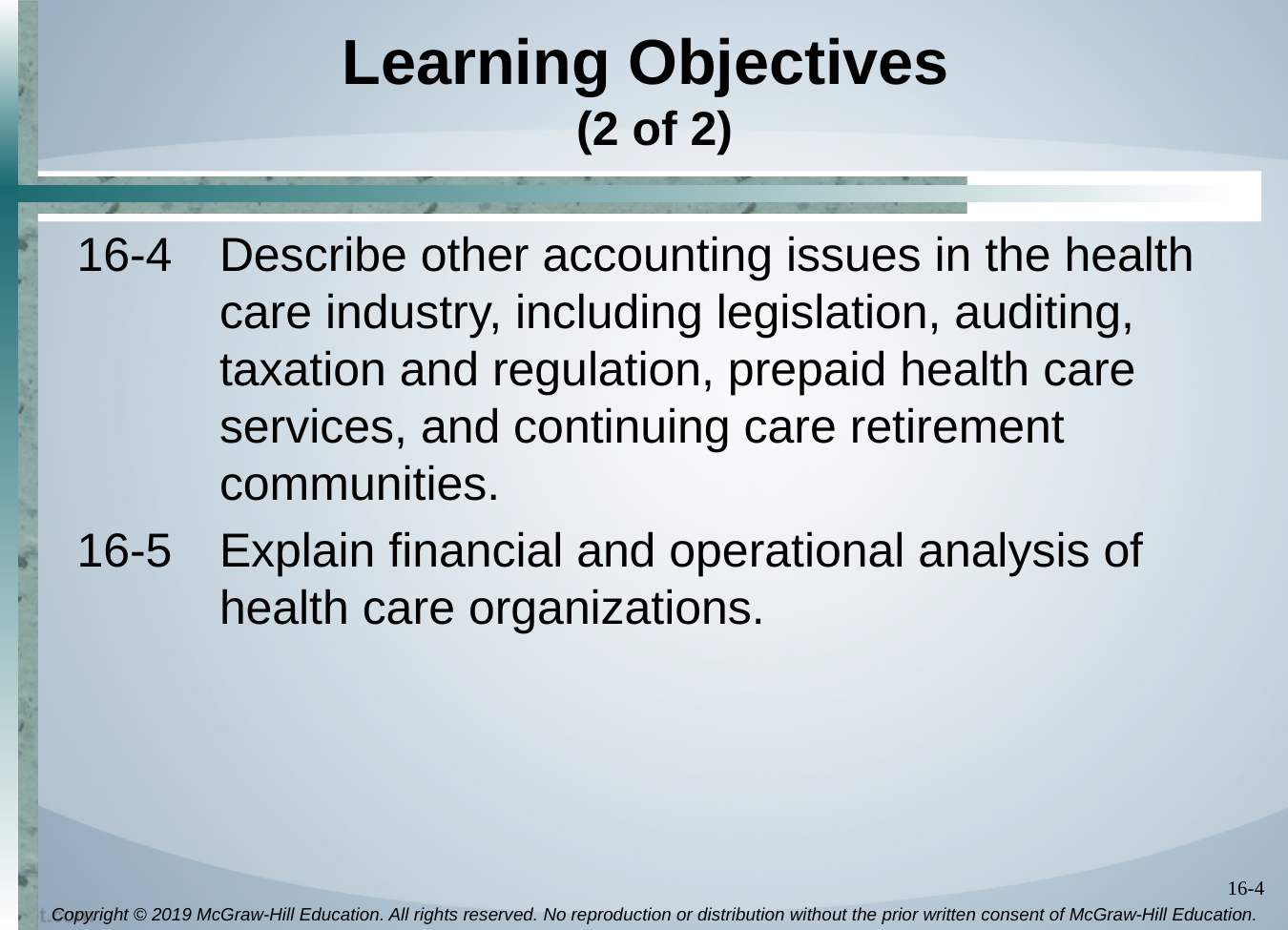

# Learning Objectives (2 of 2)

16-4	Describe other accounting issues in the health care industry, including legislation, auditing, taxation and regulation, prepaid health care services, and continuing care retirement communities.
16-5	Explain financial and operational analysis of health care organizations.